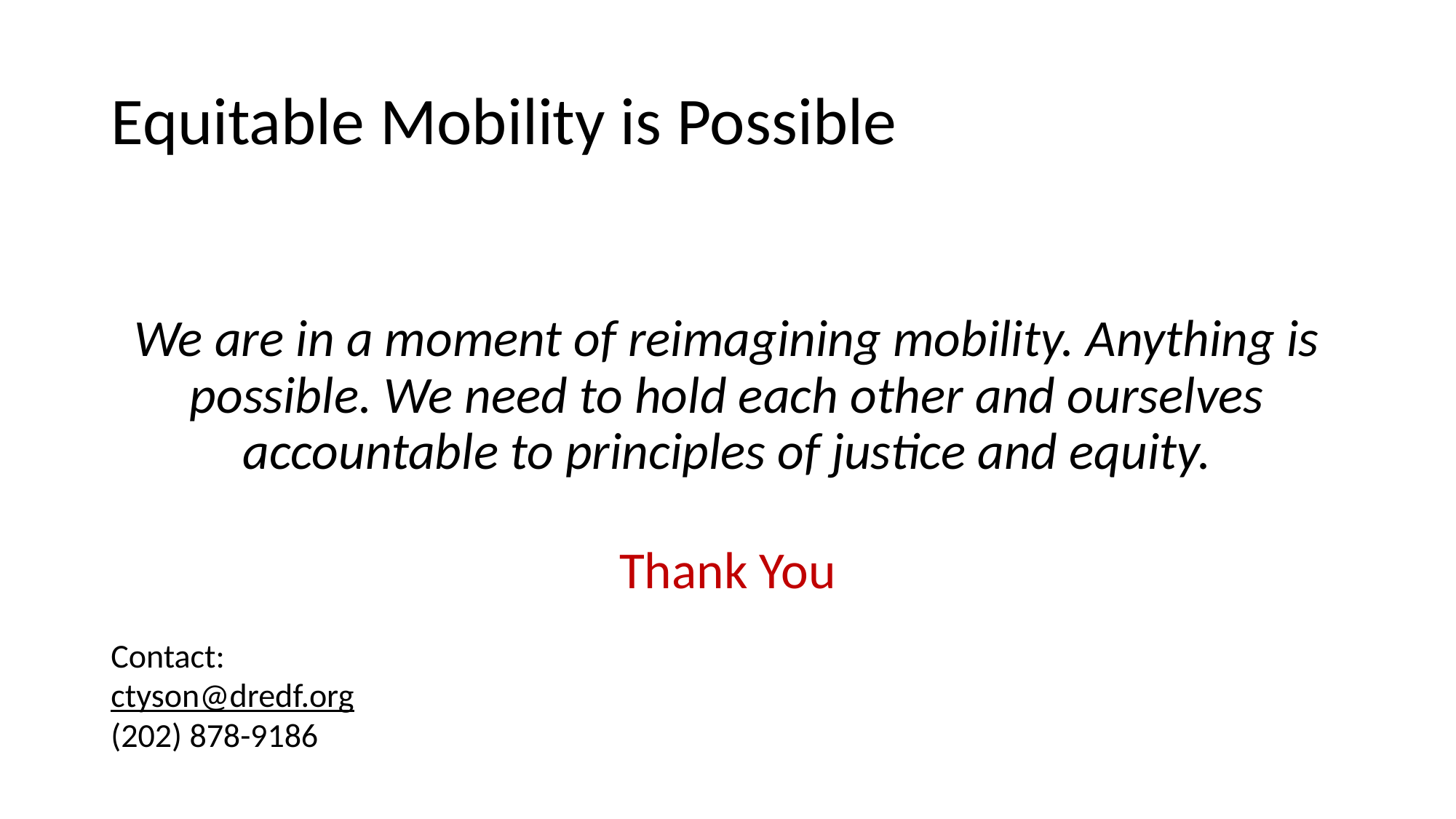

# Equitable Mobility is Possible

We are in a moment of reimagining mobility. Anything is possible. We need to hold each other and ourselves accountable to principles of justice and equity.

Thank You

Contact:
ctyson@dredf.org
(202) 878-9186